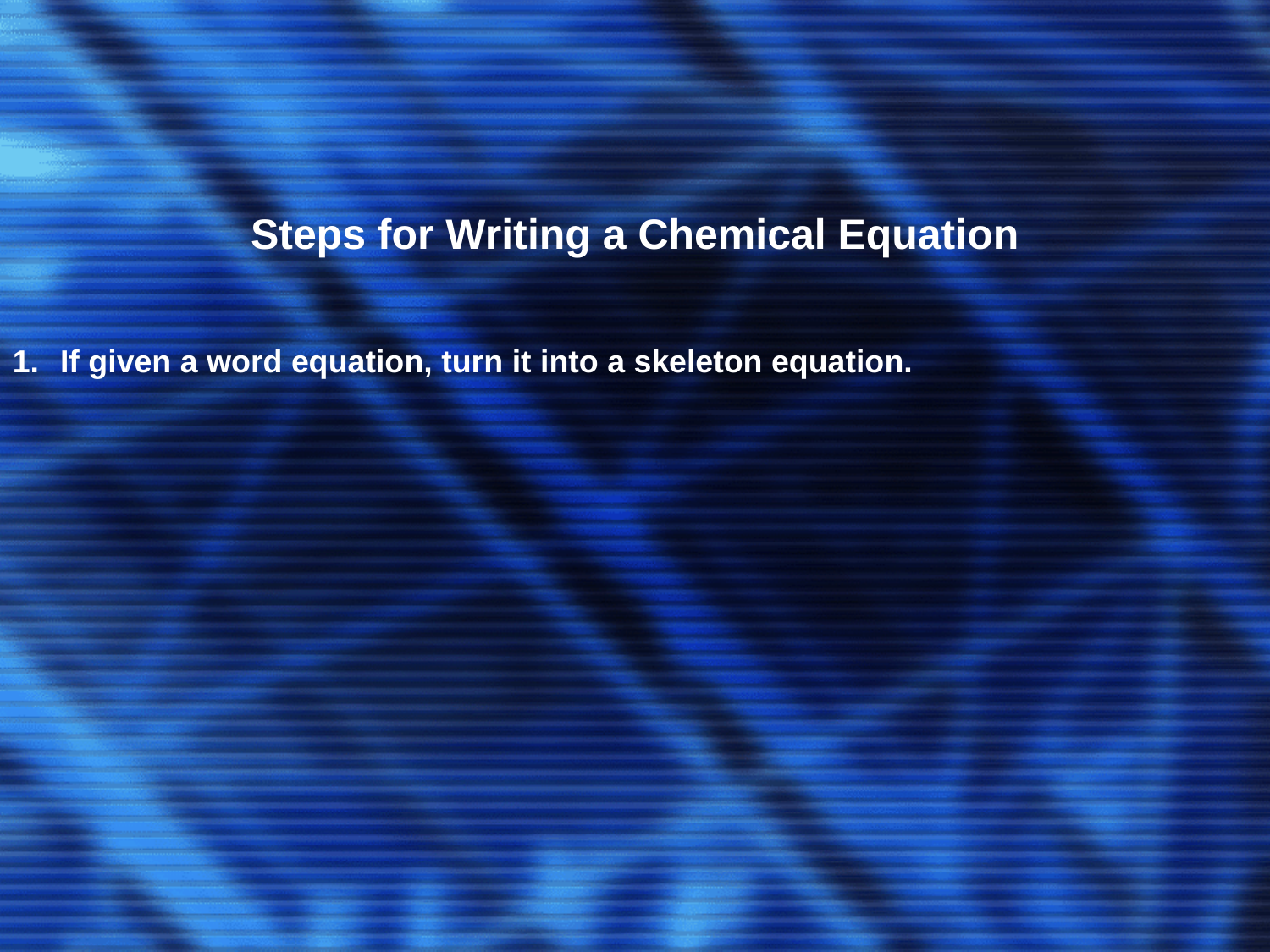

Steps for Writing a Chemical Equation

If given a word equation, turn it into a skeleton equation.